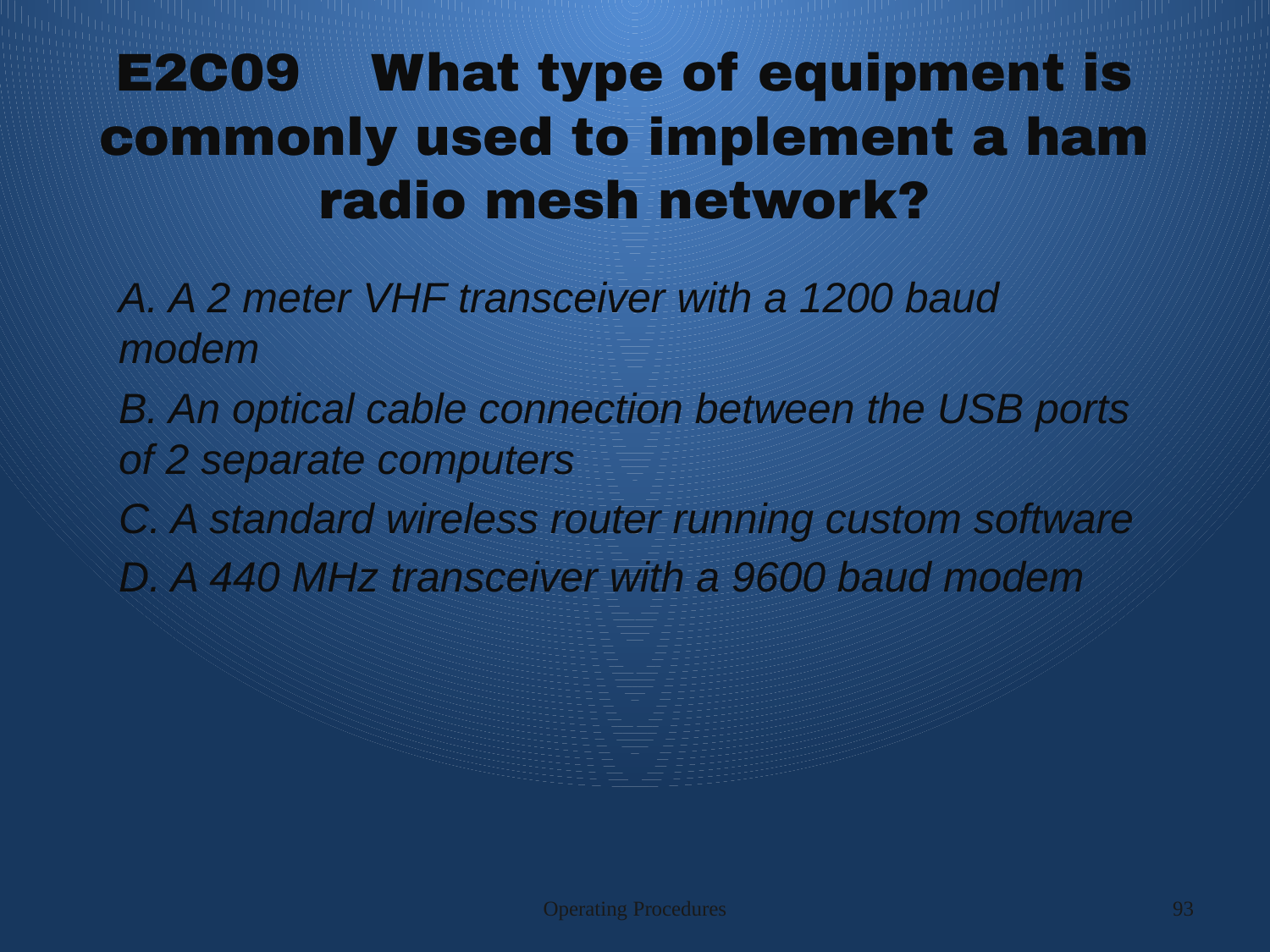

# E2C09    What type of equipment is commonly used to implement a ham radio mesh network?
A. A 2 meter VHF transceiver with a 1200 baud modem
B. An optical cable connection between the USB ports of 2 separate computers
C. A standard wireless router running custom software
D. A 440 MHz transceiver with a 9600 baud modem
Operating Procedures
93